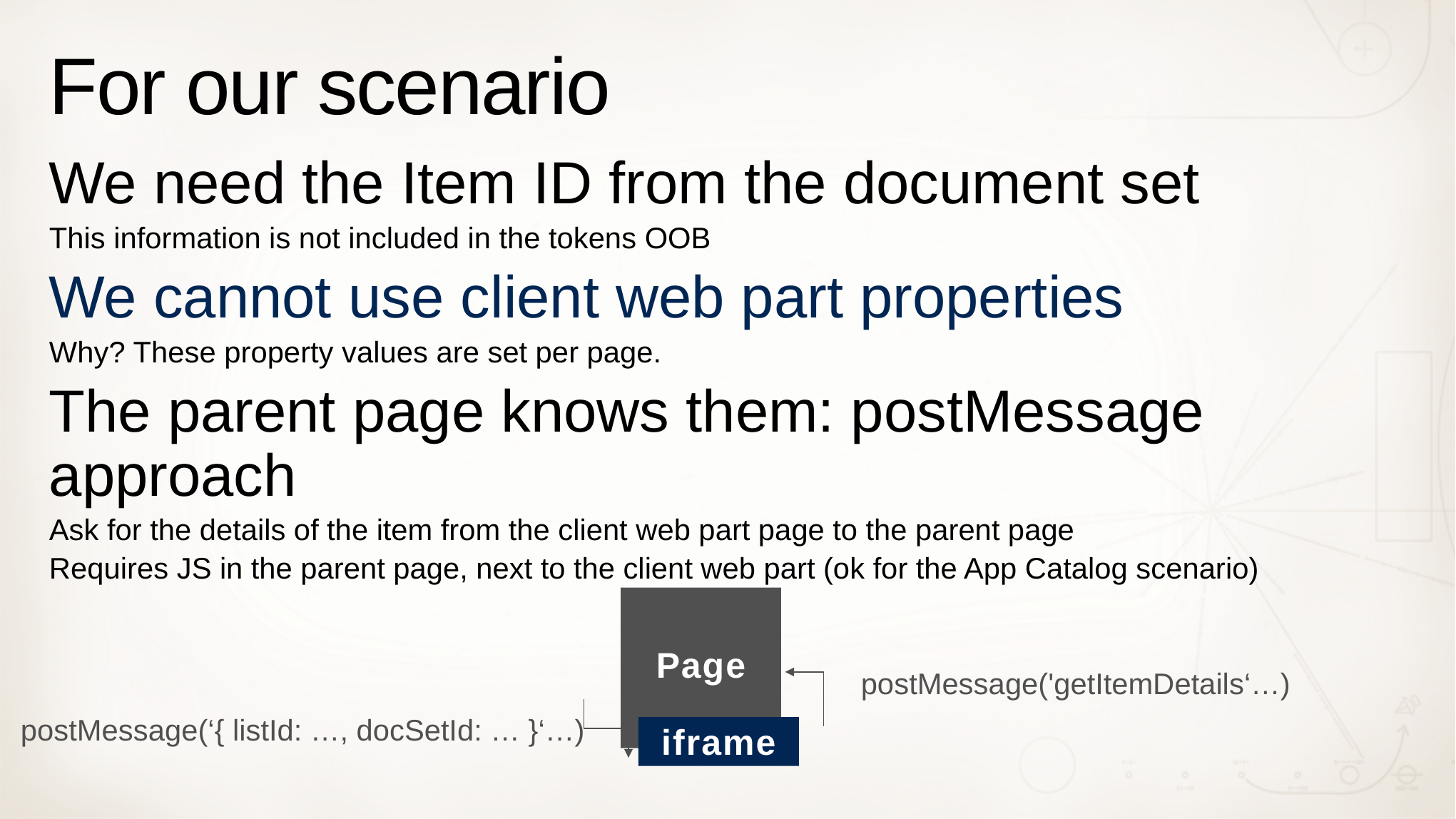

# For our scenario
We need the Item ID from the document set
This information is not included in the tokens OOB
We cannot use client web part properties
Why? These property values are set per page.
The parent page knows them: postMessage approach
Ask for the details of the item from the client web part page to the parent page
Requires JS in the parent page, next to the client web part (ok for the App Catalog scenario)

Page
postMessage('getItemDetails‘…)
postMessage(‘{ listId: …, docSetId: … }‘…)
iframe